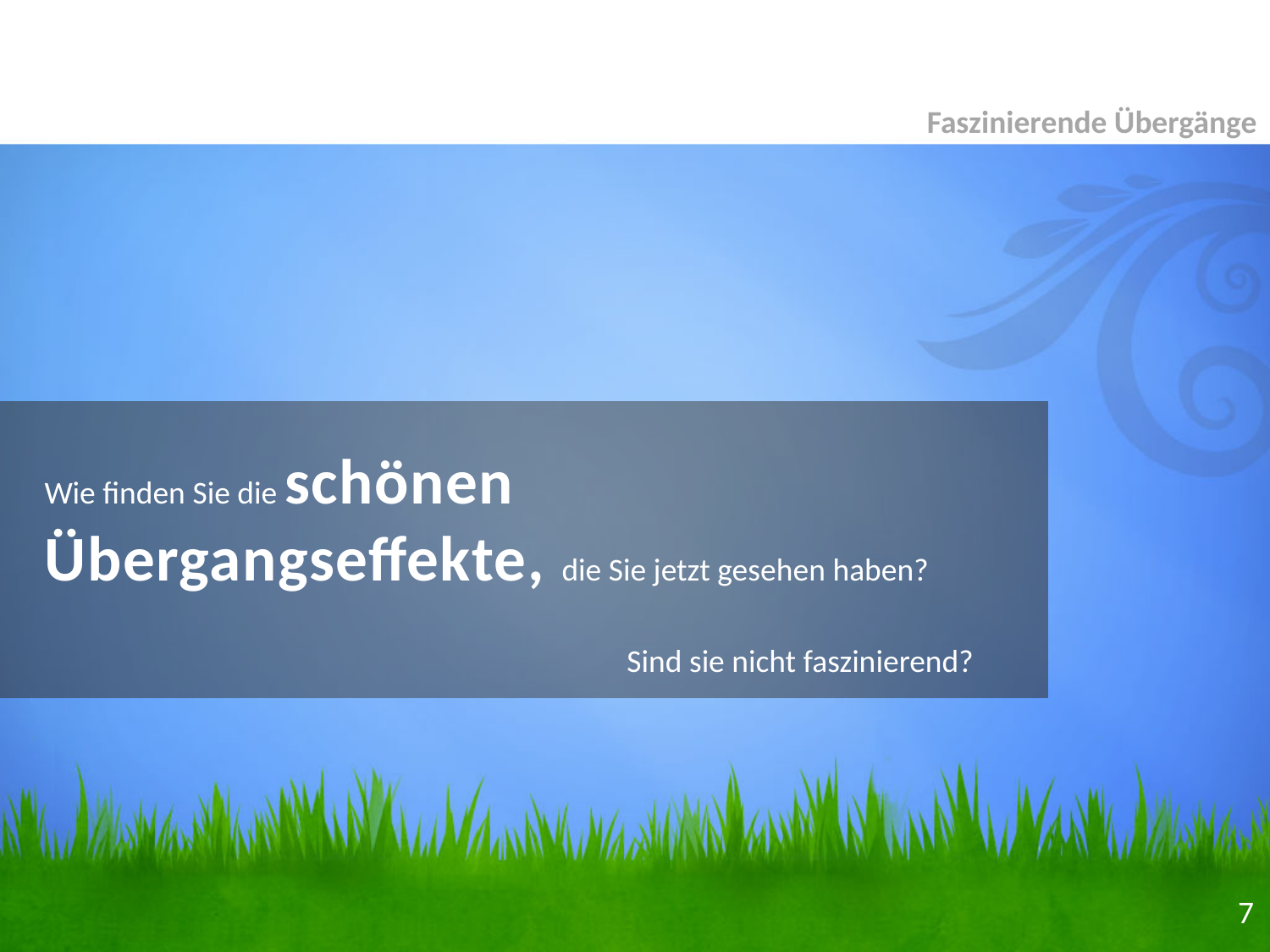

Faszinierende Übergänge

# Wie finden Sie die schönen Übergangseffekte, die Sie jetzt gesehen haben?
Sind sie nicht faszinierend?
7